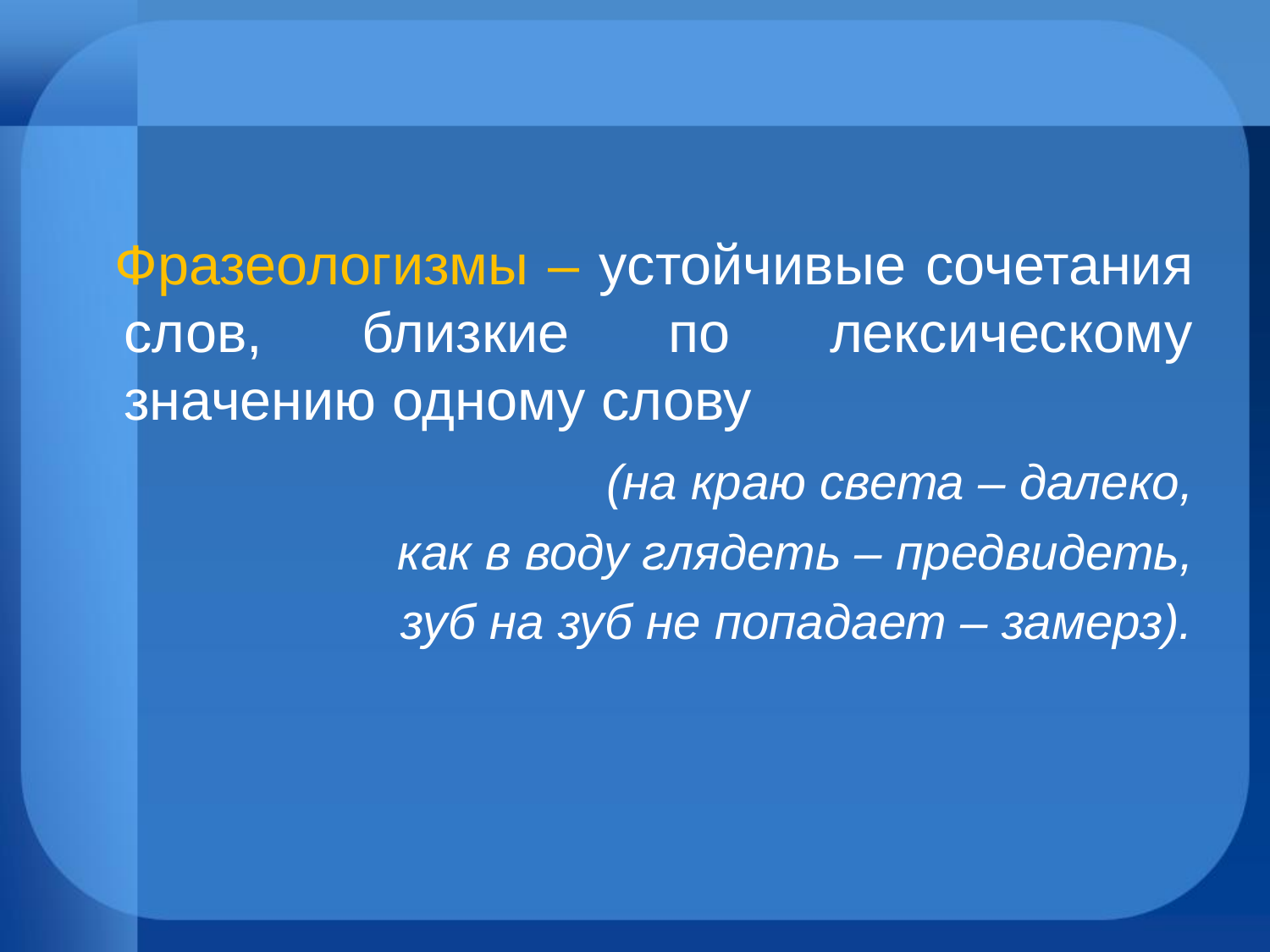

#
  Фразеологизмы – устойчивые сочетания слов, близкие по лексическому значению одному слову
 (на краю света – далеко,
    как в воду глядеть – предвидеть,
    зуб на зуб не попадает – замерз).